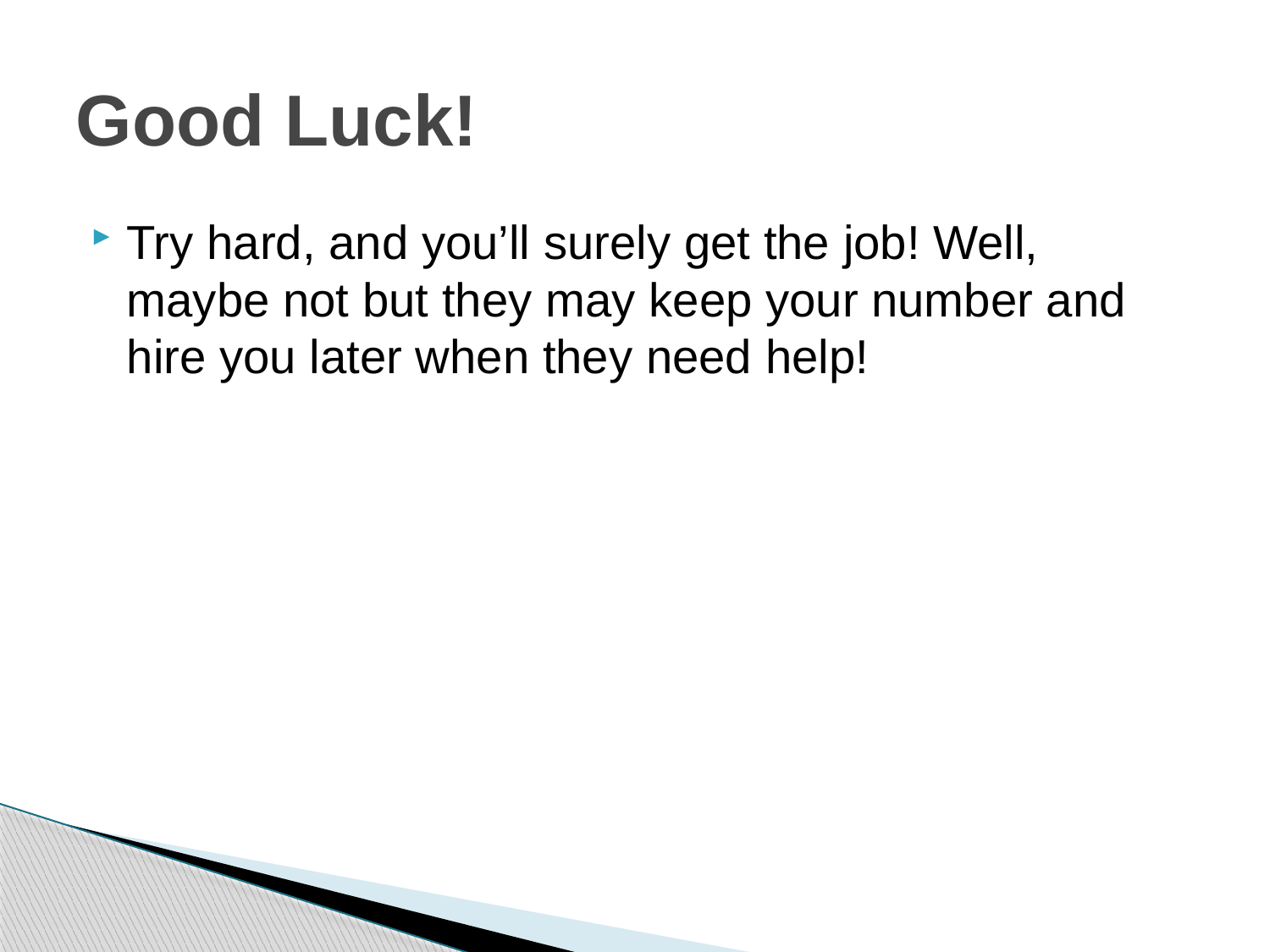

# Good Luck!
Try hard, and you’ll surely get the job! Well, maybe not but they may keep your number and hire you later when they need help!